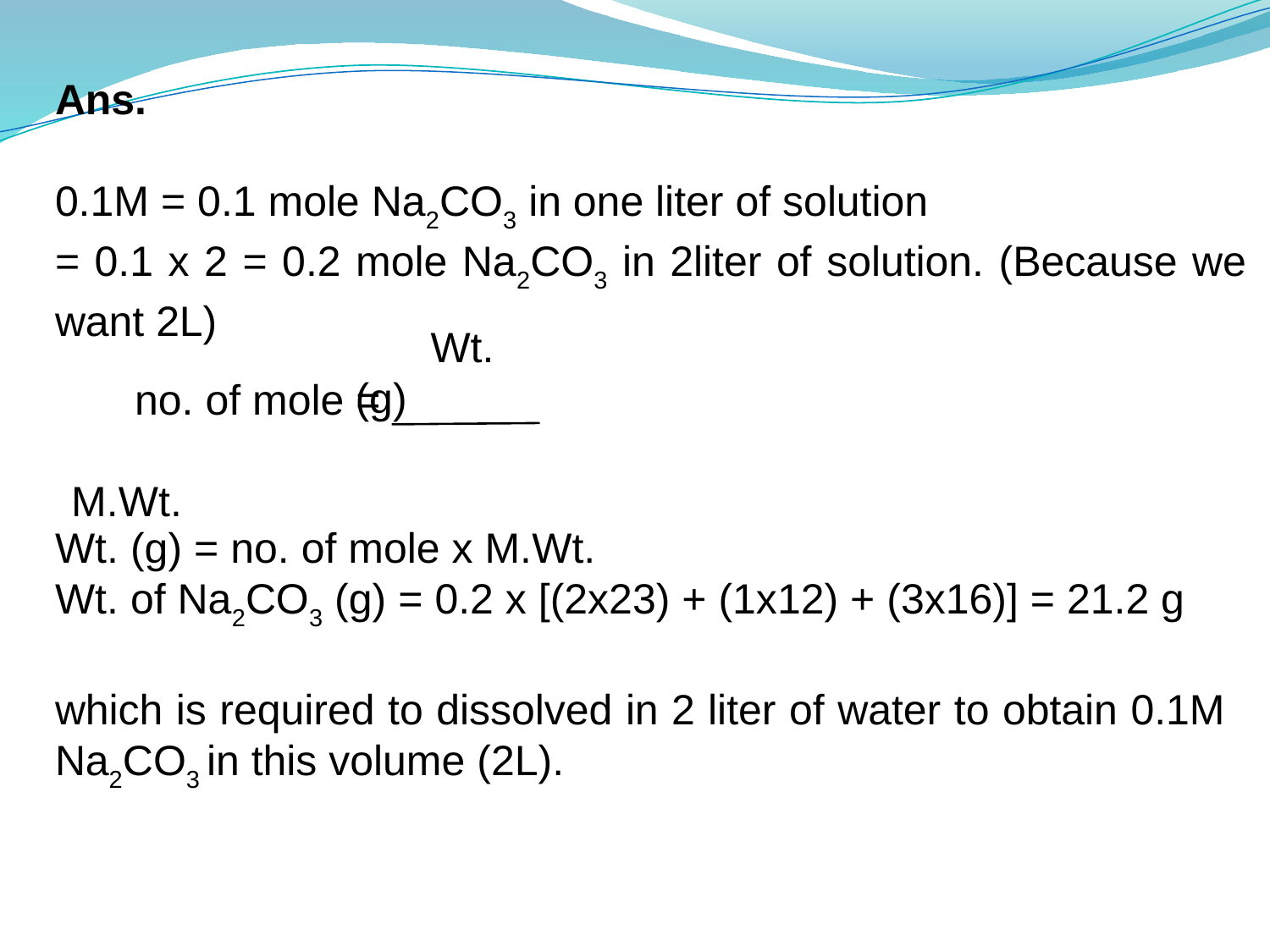

Ans.

0.1M = 0.1 mole Na2CO3 in one liter of solution
= 0.1 x 2 = 0.2 mole Na2CO3 in 2liter of solution. (Because we want 2L)
 Wt. (g)

no. of mole =
                          M.Wt.

Wt. (g) = no. of mole x M.Wt.
Wt. of Na2CO3 (g) = 0.2 x [(2x23) + (1x12) + (3x16)] = 21.2 g

which is required to dissolved in 2 liter of water to obtain 0.1M Na2CO3 in this volume (2L).